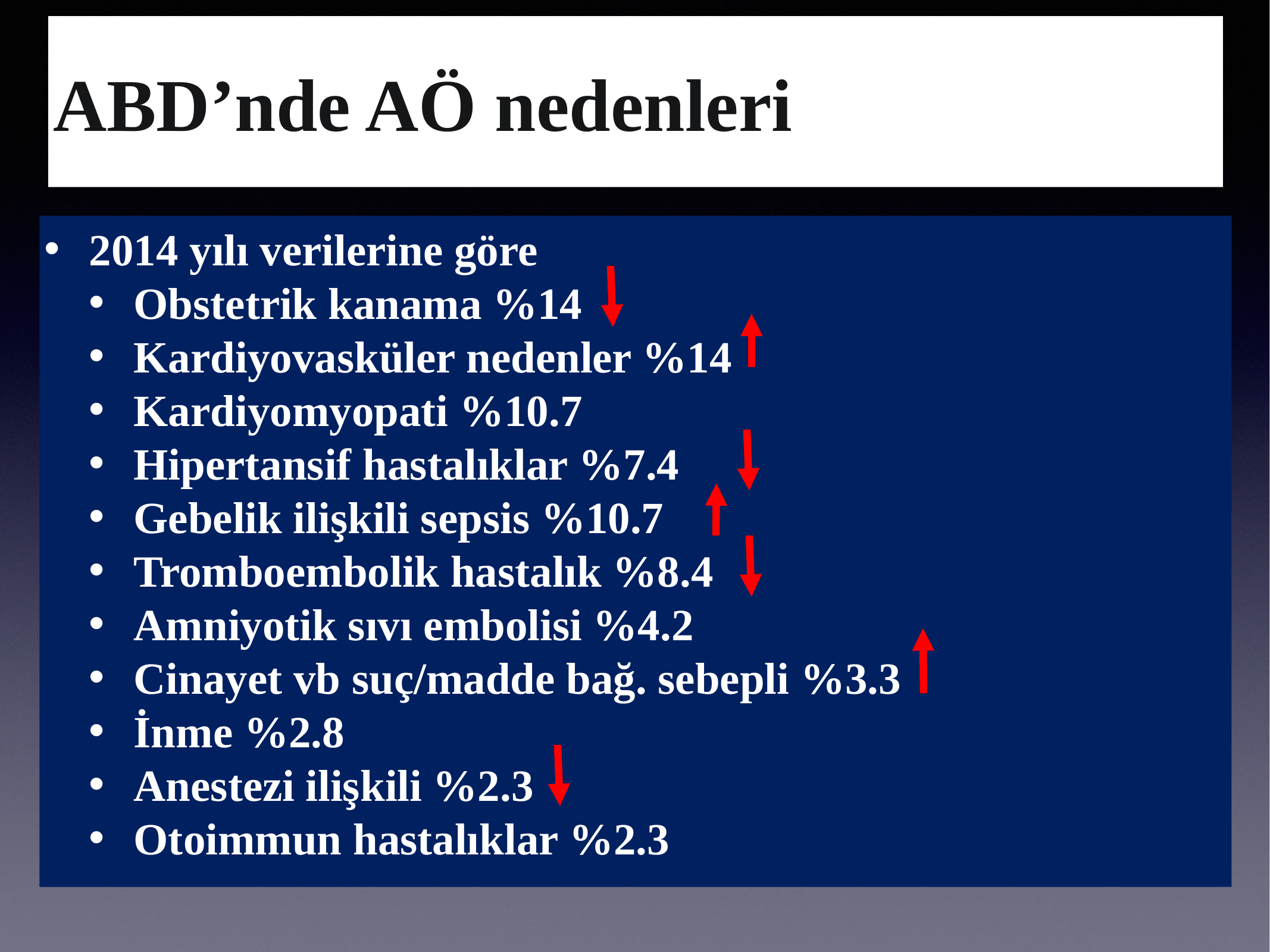

# ABD’nde AÖ nedenleri
2014 yılı verilerine göre
Obstetrik kanama %14
Kardiyovasküler nedenler %14
Kardiyomyopati %10.7
Hipertansif hastalıklar %7.4
Gebelik ilişkili sepsis %10.7
Tromboembolik hastalık %8.4
Amniyotik sıvı embolisi %4.2
Cinayet vb suç/madde bağ. sebepli %3.3
İnme %2.8
Anestezi ilişkili %2.3
Otoimmun hastalıklar %2.3